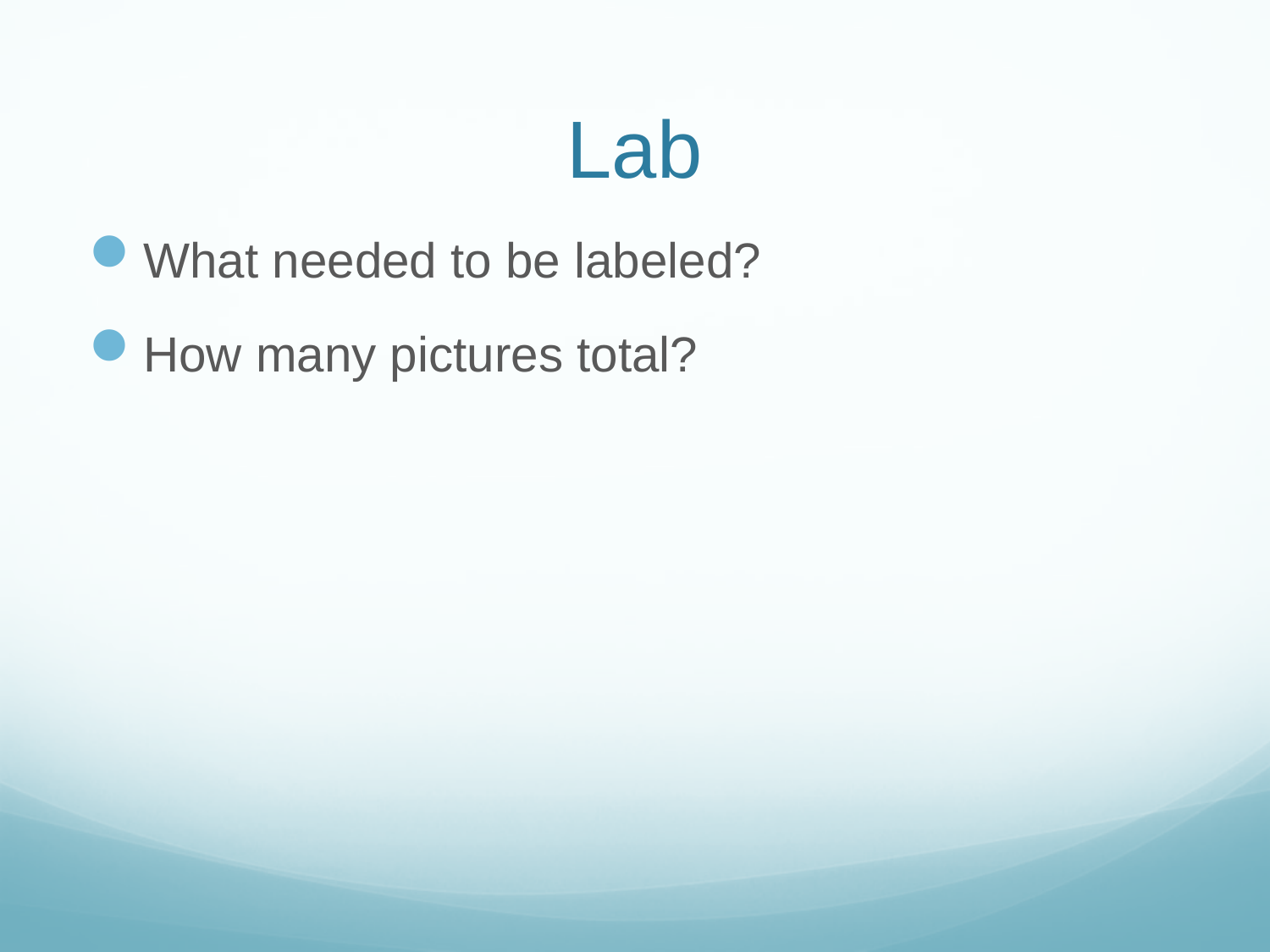

# Lab
What needed to be labeled?
How many pictures total?